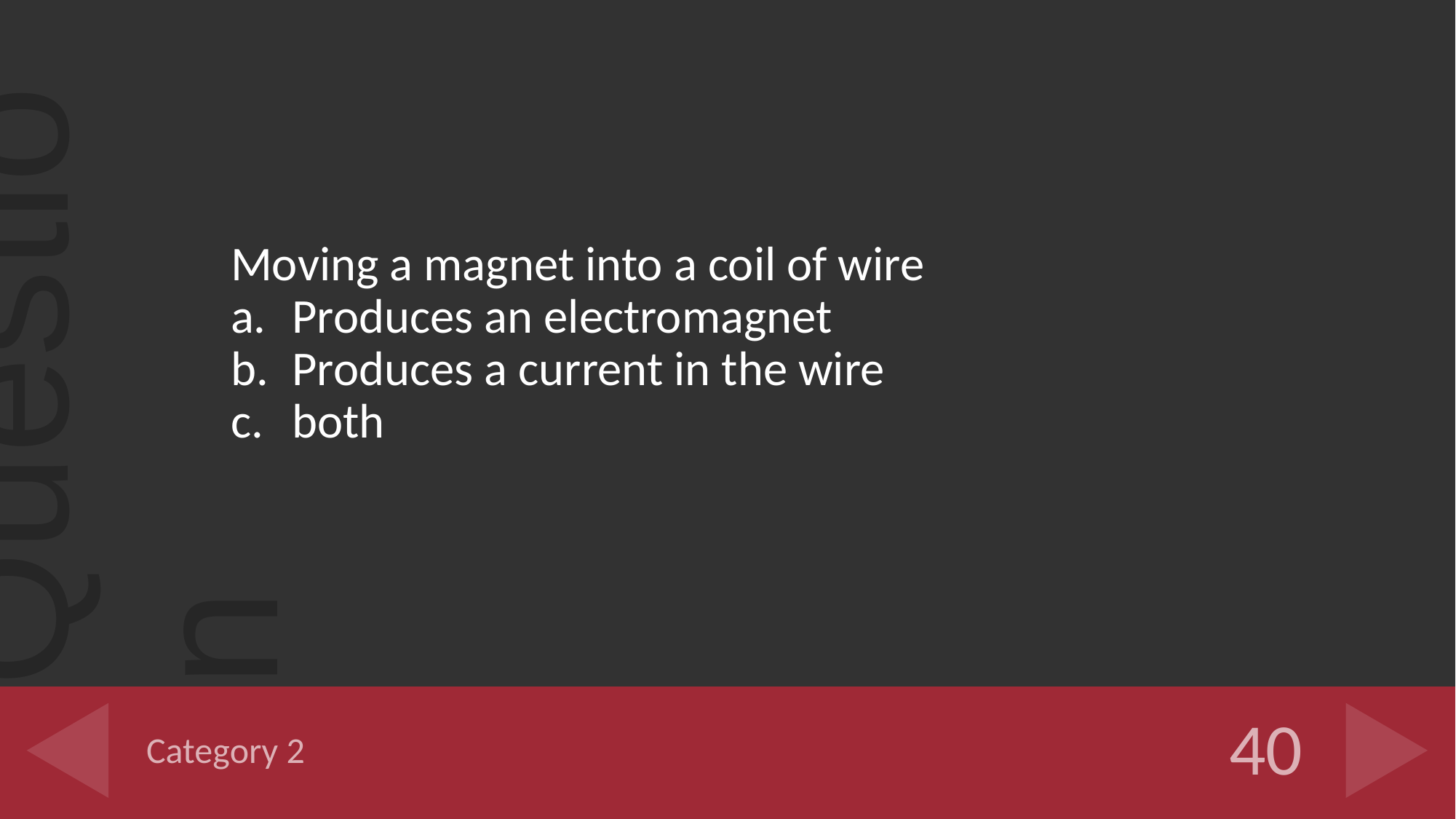

Moving a magnet into a coil of wire
Produces an electromagnet
Produces a current in the wire
both
# Category 2
40